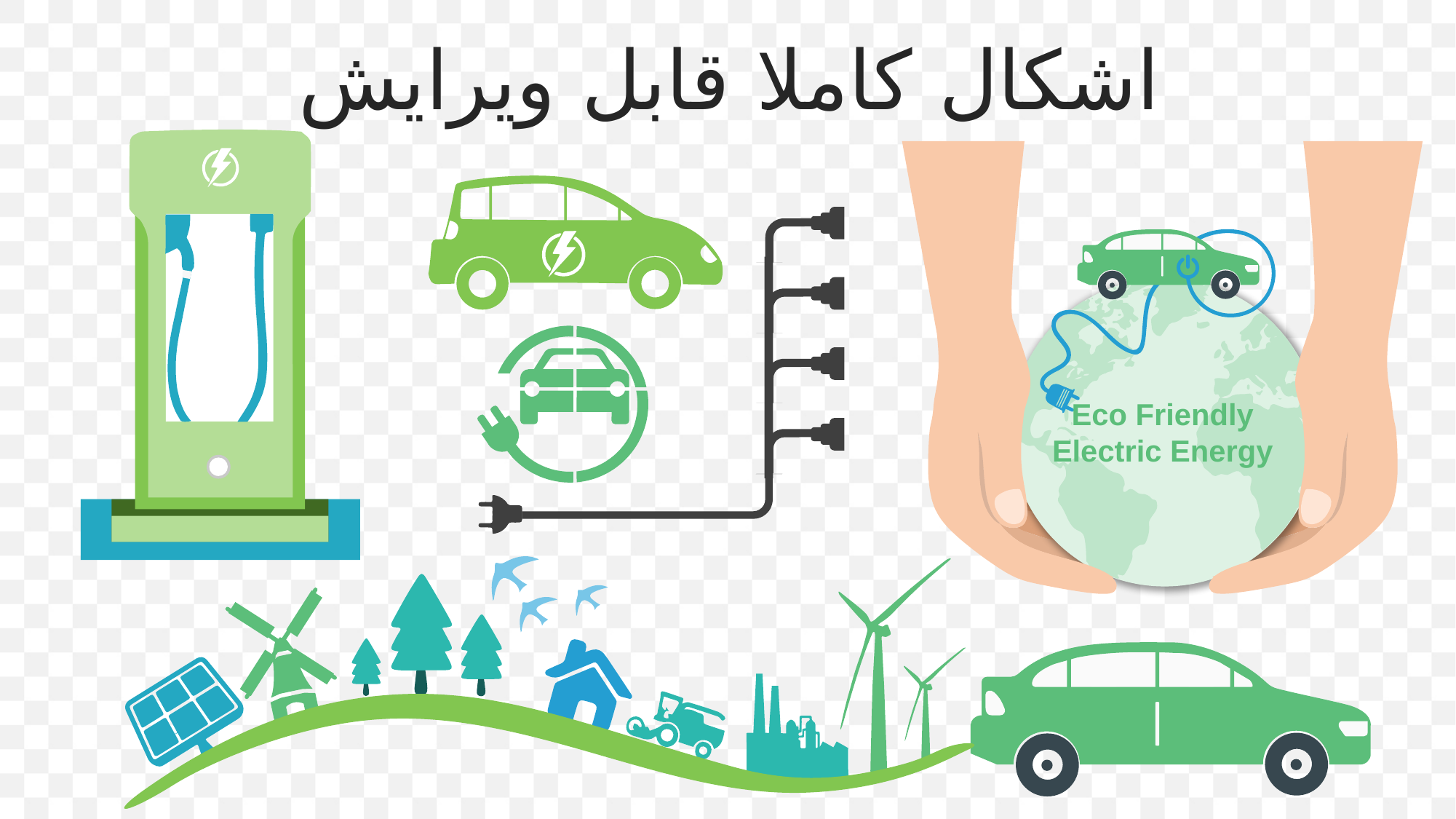

اشکال کاملا قابل ویرایش

Eco Friendly
Electric Energy